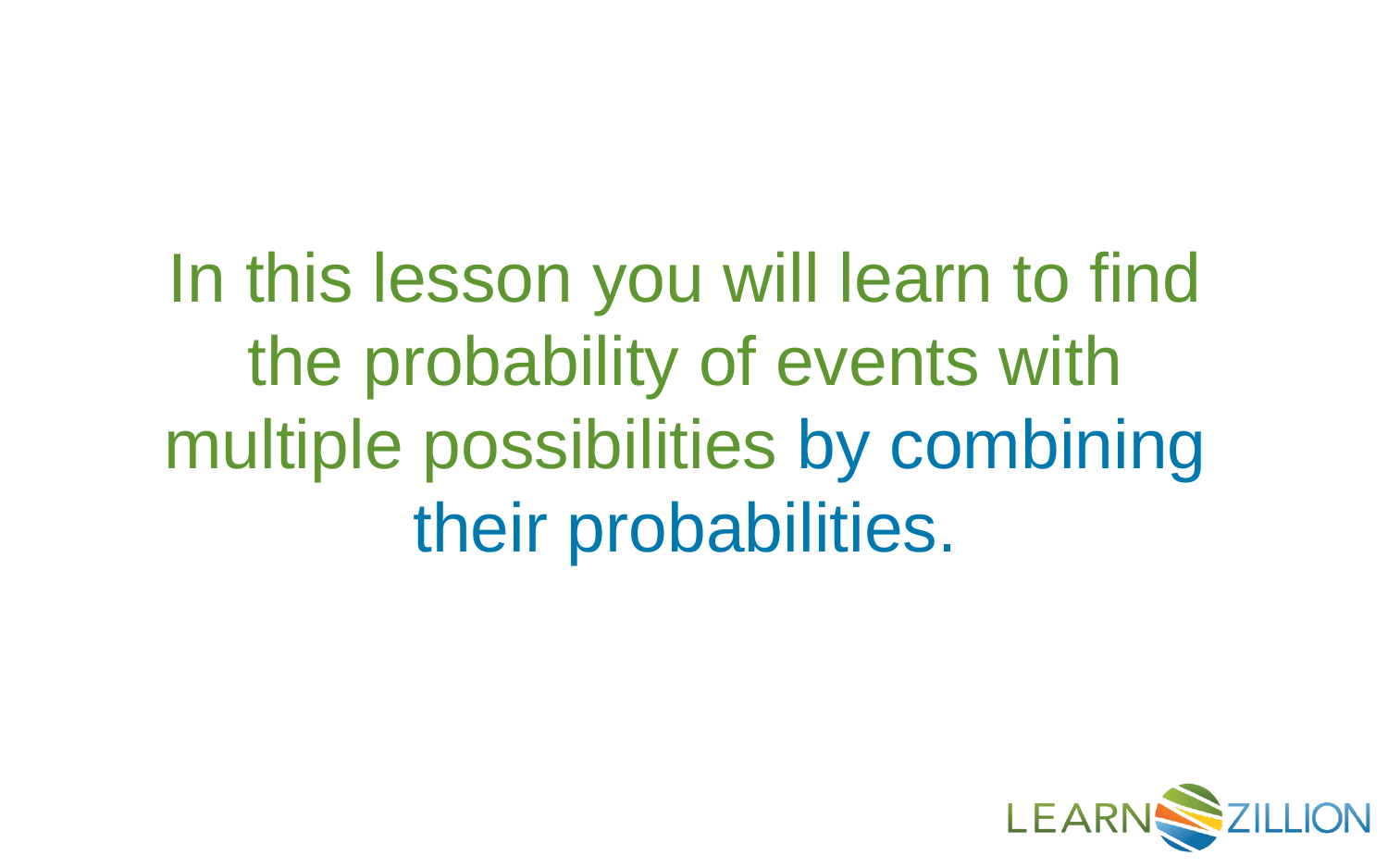

In this lesson you will learn to find the probability of events with multiple possibilities by combining their probabilities.